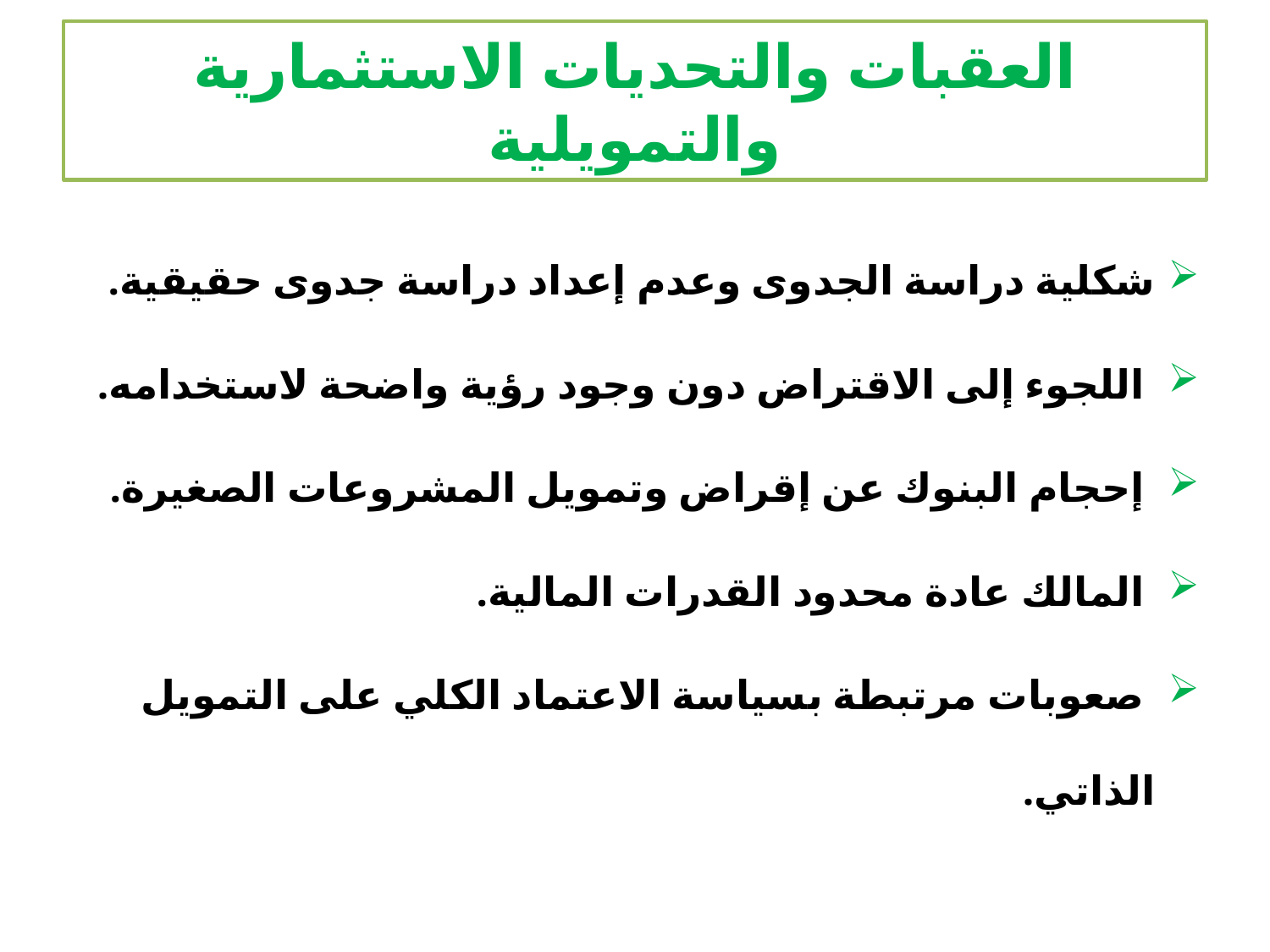

# العقبات والتحديات الاستثمارية والتمويلية
شكلية دراسة الجدوى وعدم إعداد دراسة جدوى حقيقية.
 اللجوء إلى الاقتراض دون وجود رؤية واضحة لاستخدامه.
 إحجام البنوك عن إقراض وتمويل المشروعات الصغيرة.
 المالك عادة محدود القدرات المالية.
 صعوبات مرتبطة بسياسة الاعتماد الكلي على التمويل الذاتي.